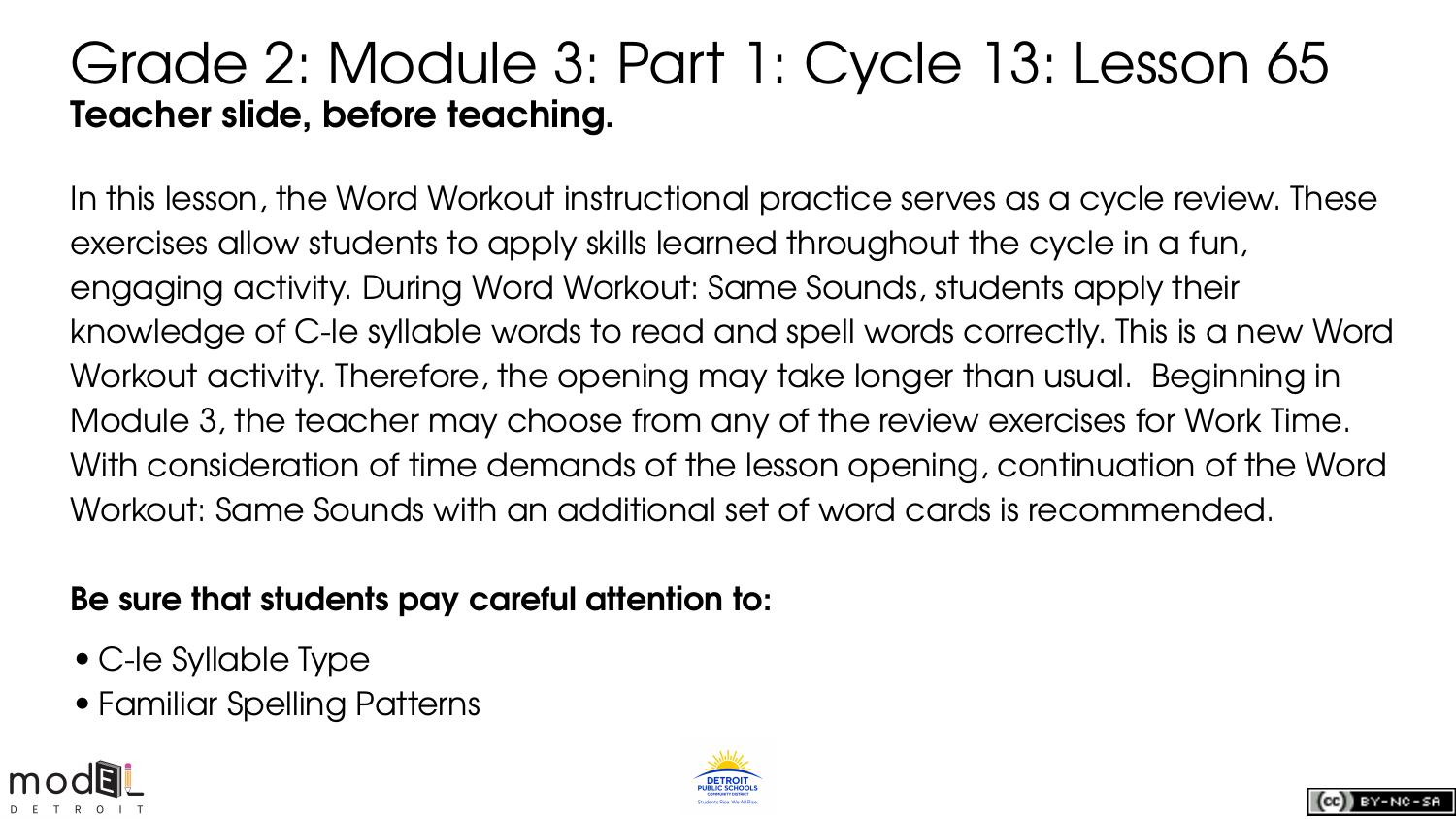

# Grade 2: Module 3: Part 1: Cycle 13: Lesson 65
Teacher slide, before teaching.
In this lesson, the Word Workout instructional practice serves as a cycle review. These exercises allow students to apply skills learned throughout the cycle in a fun, engaging activity. During Word Workout: Same Sounds, students apply their knowledge of C-le syllable words to read and spell words correctly. This is a new Word Workout activity. Therefore, the opening may take longer than usual.  Beginning in Module 3, the teacher may choose from any of the review exercises for Work Time. With consideration of time demands of the lesson opening, continuation of the Word Workout: Same Sounds with an additional set of word cards is recommended.

Be sure that students pay careful attention to:
C-le Syllable Type
Familiar Spelling Patterns